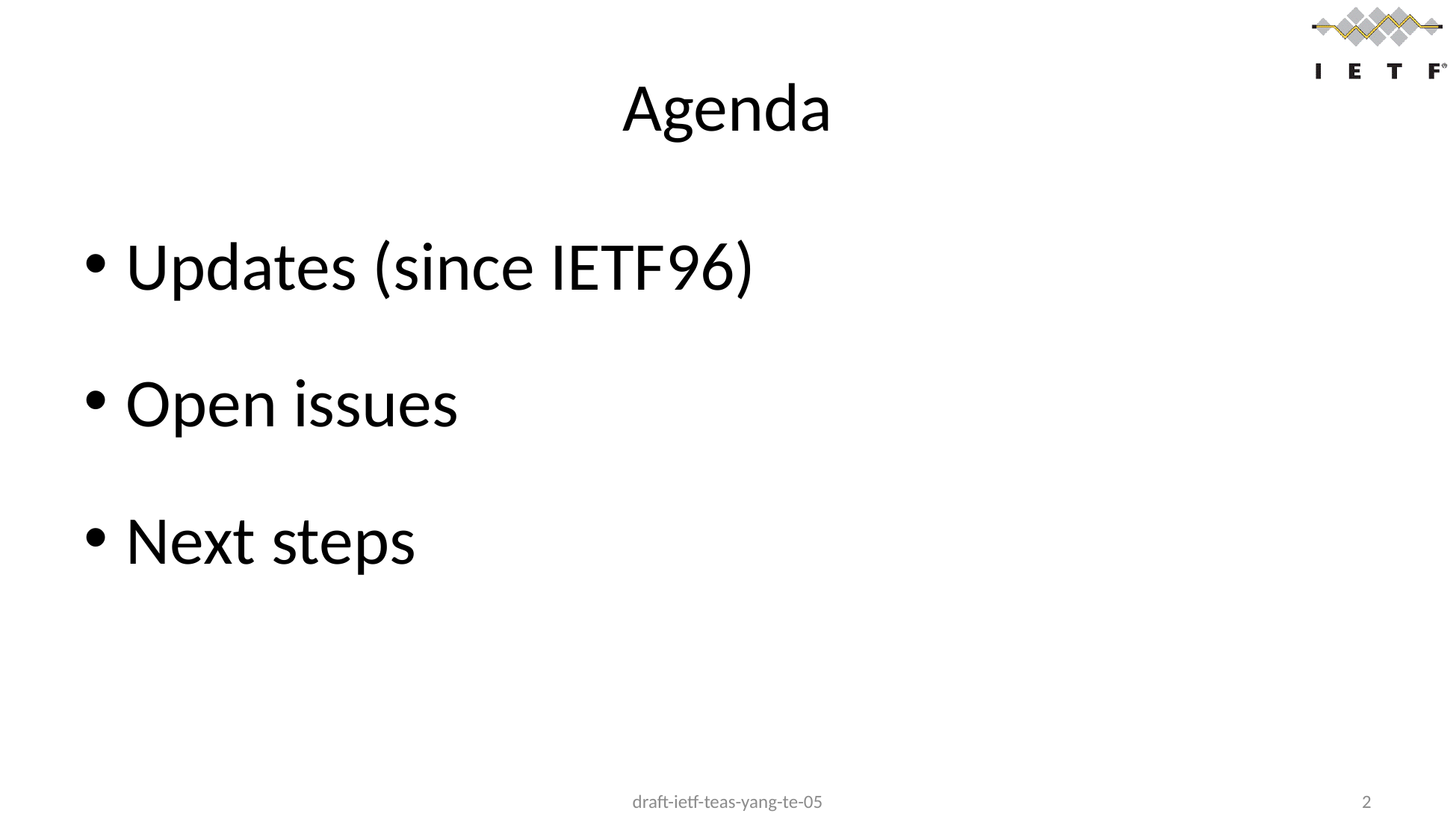

# Agenda
Updates (since IETF96)
Open issues
Next steps
draft-ietf-teas-yang-te-05
2